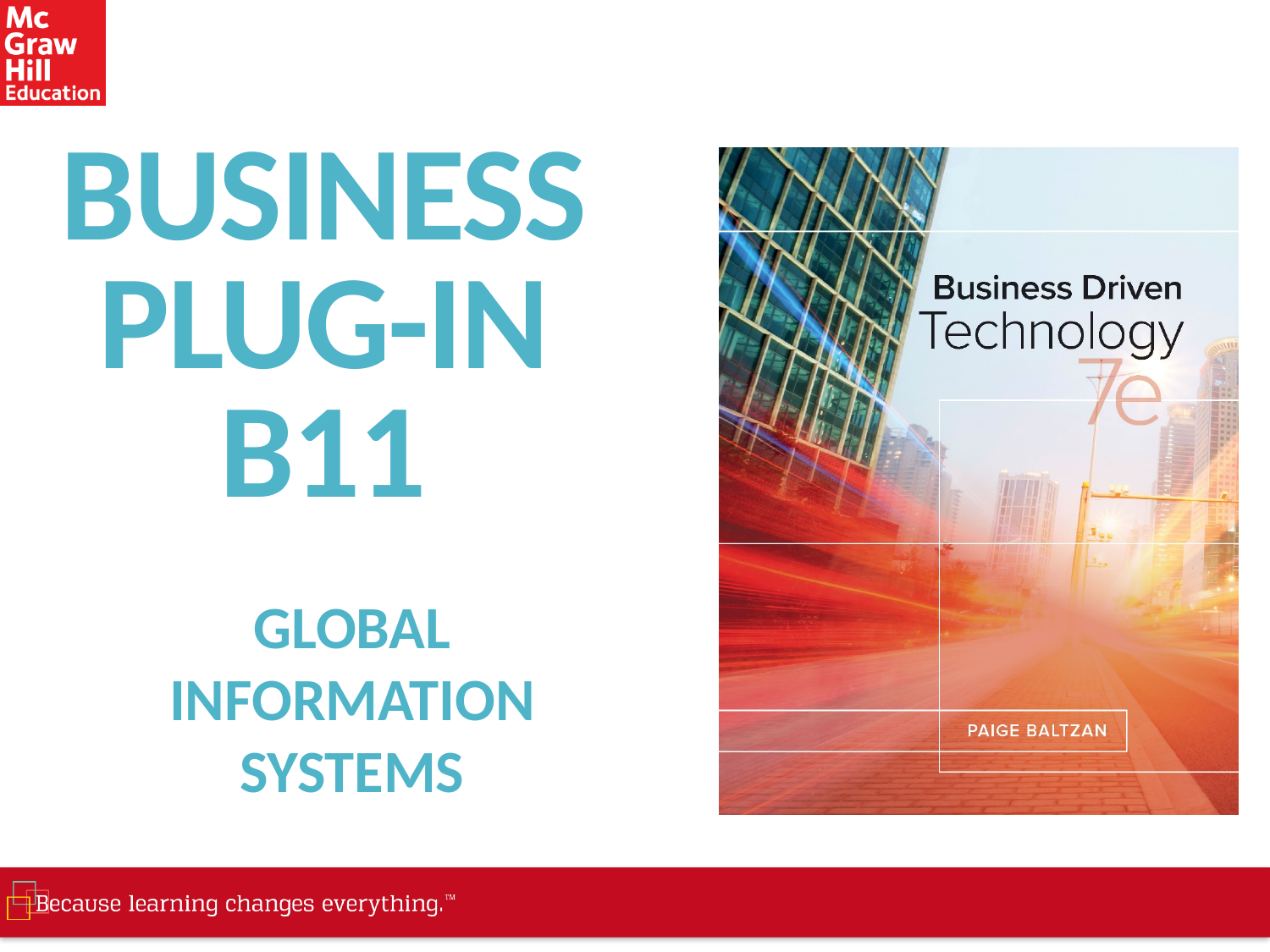

# BUSINESS PLUG-IN B11
GLOBAL INFORMATION SYSTEMS